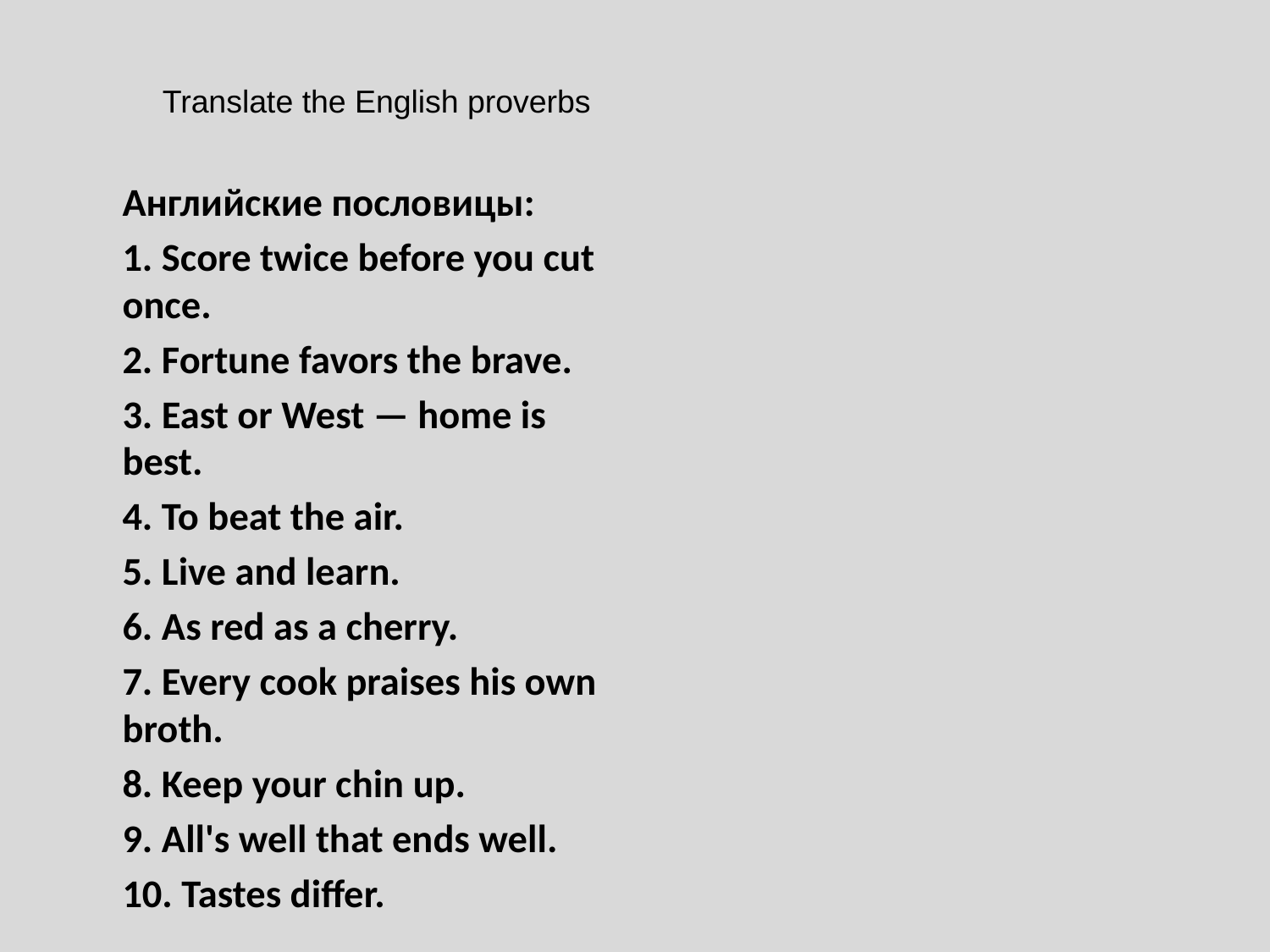

Translate the English proverbs
# Английские пословицы:
1. Score twice before you cut once.
2. Fortune favors the brave.
3. East or West — home is best.
4. To beat the air.
5. Live and learn.
6. As red as a cherry.
7. Every cook praises his own broth.
8. Keep your chin up.
9. All's well that ends well.
10. Tastes differ.